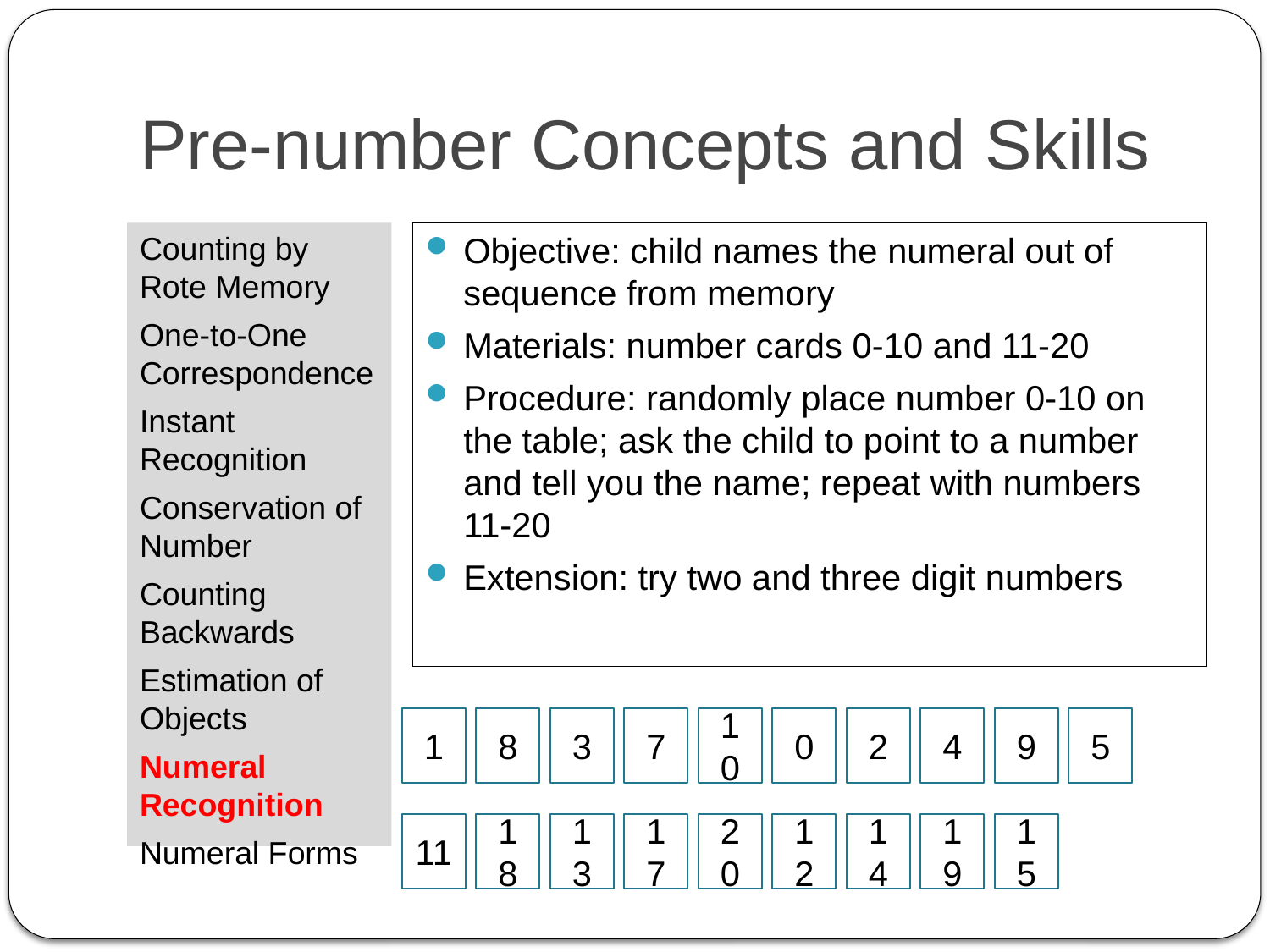

# Pre-number Concepts and Skills
Counting by Rote Memory
One-to-One Correspondence
Instant Recognition
Conservation of Number
Counting Backwards
Estimation of Objects
Numeral Recognition
Numeral Forms
Objective: child names the numeral out of sequence from memory
Materials: number cards 0-10 and 11-20
Procedure: randomly place number 0-10 on the table; ask the child to point to a number and tell you the name; repeat with numbers 11-20
Extension: try two and three digit numbers

1
8
3
7
10
0
2
4
9
5
11
18
13
17
20
12
14
19
15